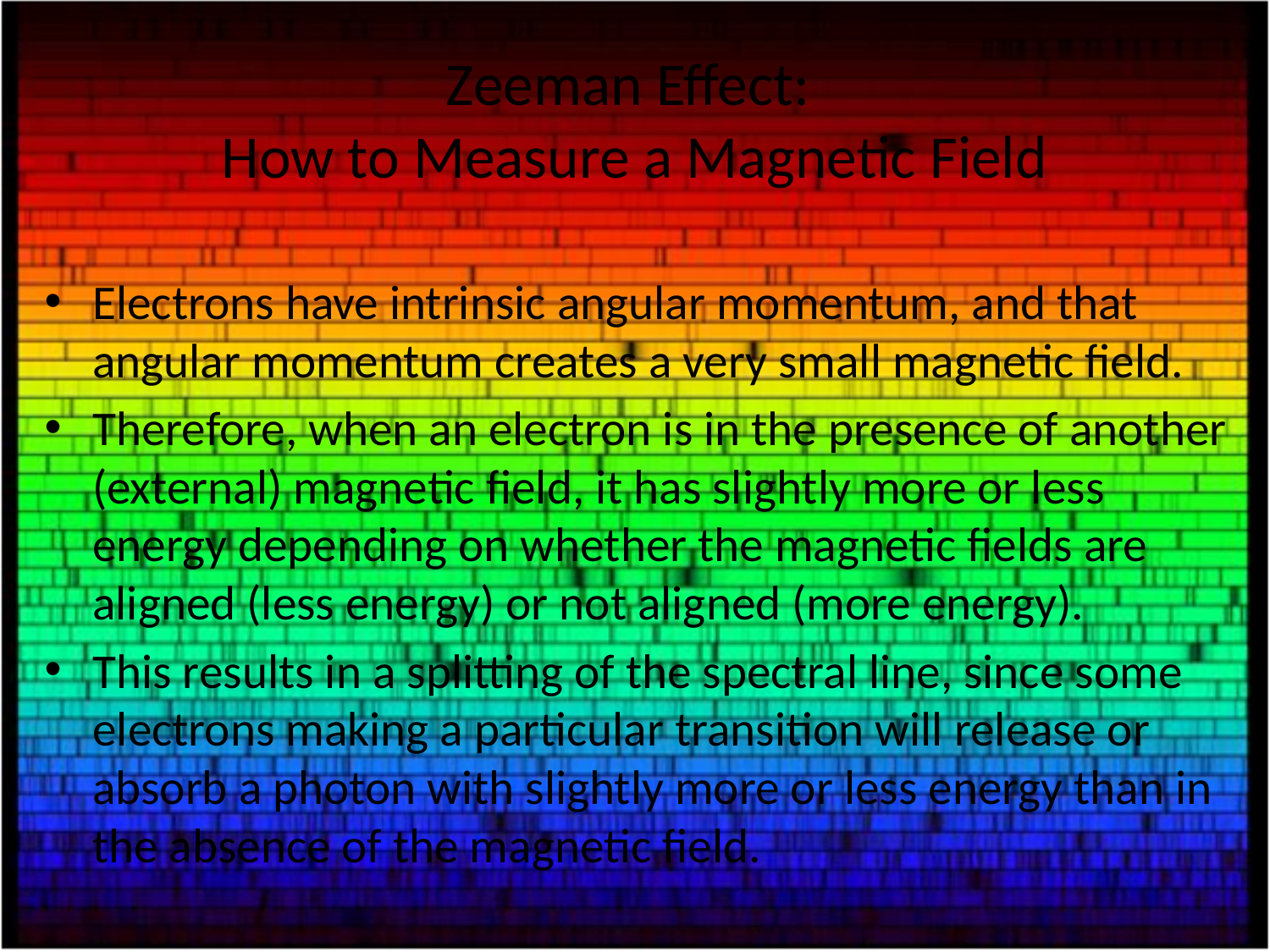

# Zeeman Effect: How to Measure a Magnetic Field
Electrons have intrinsic angular momentum, and that angular momentum creates a very small magnetic field.
Therefore, when an electron is in the presence of another (external) magnetic field, it has slightly more or less energy depending on whether the magnetic fields are aligned (less energy) or not aligned (more energy).
This results in a splitting of the spectral line, since some electrons making a particular transition will release or absorb a photon with slightly more or less energy than in the absence of the magnetic field.